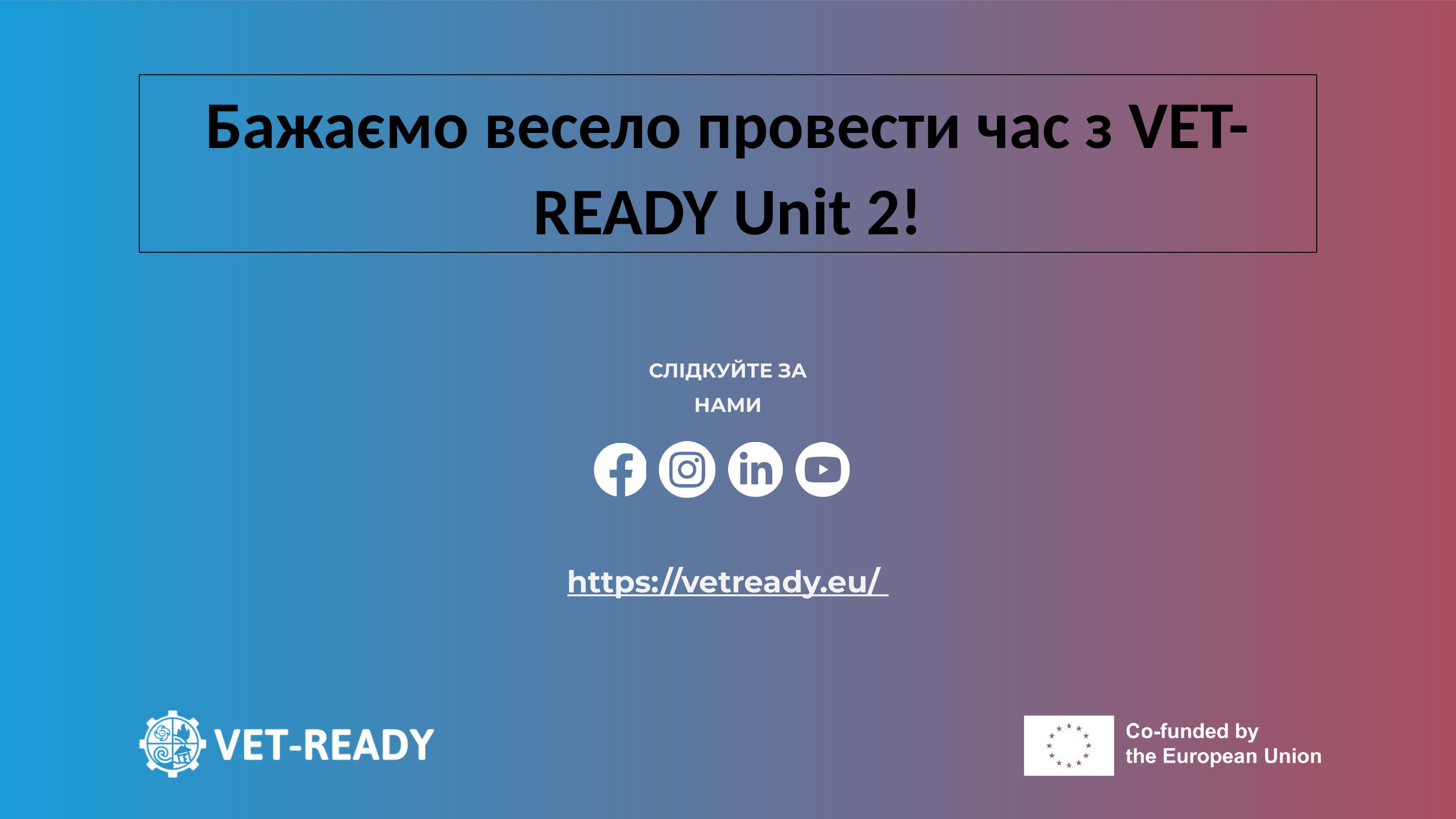

Бажаємо весело провести час з VET-READY Unit 2!
СЛІДКУЙТЕ ЗА НАМИ

https://vetready.eu/